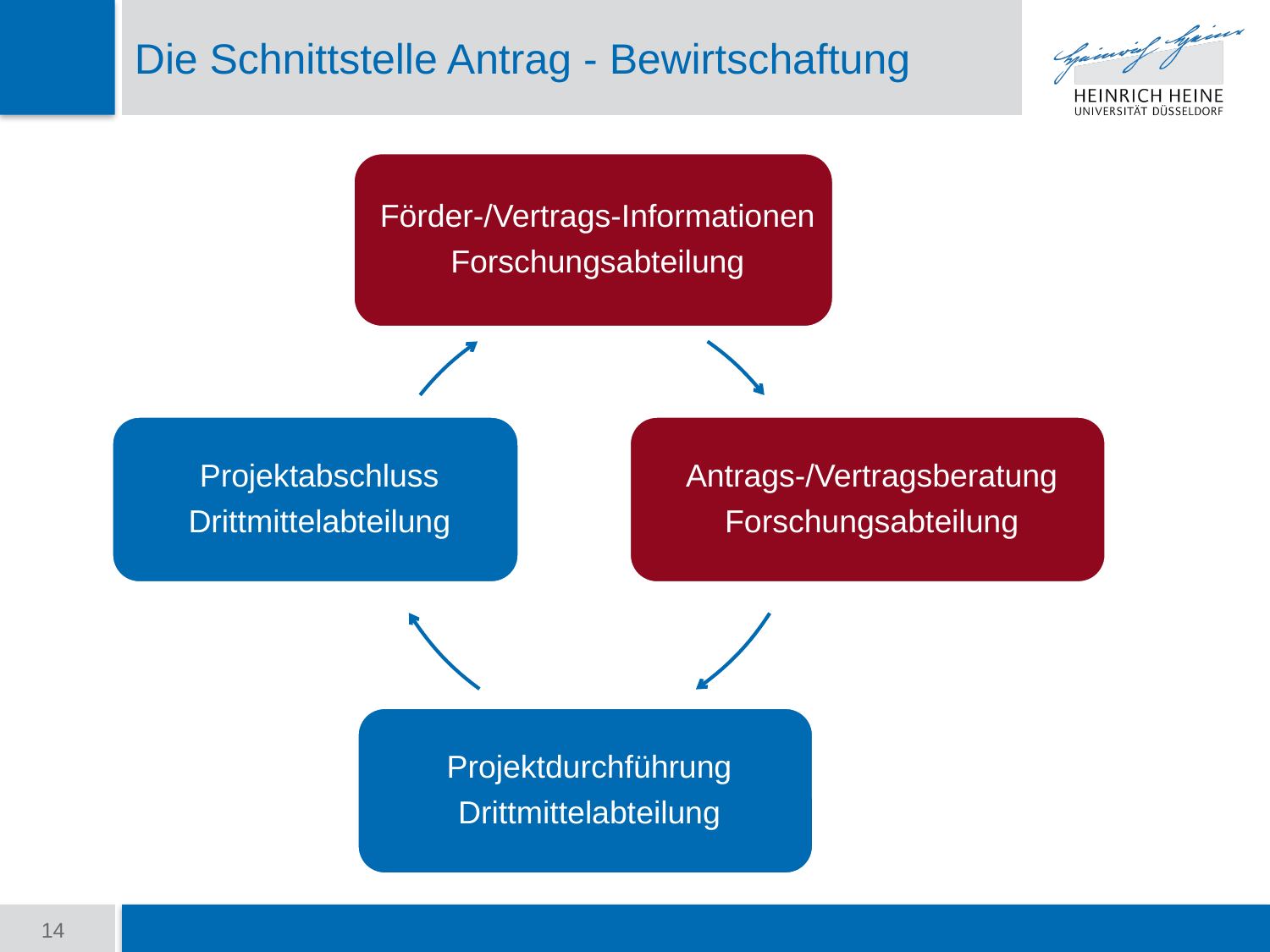

# Die Schnittstelle Antrag - Bewirtschaftung
Förder-/Vertrags-Informationen
Forschungsabteilung
Antrags-/Vertragsberatung
Forschungsabteilung
Projektdurchführung
Drittmittelabteilung
Projektabschluss
Drittmittelabteilung
14